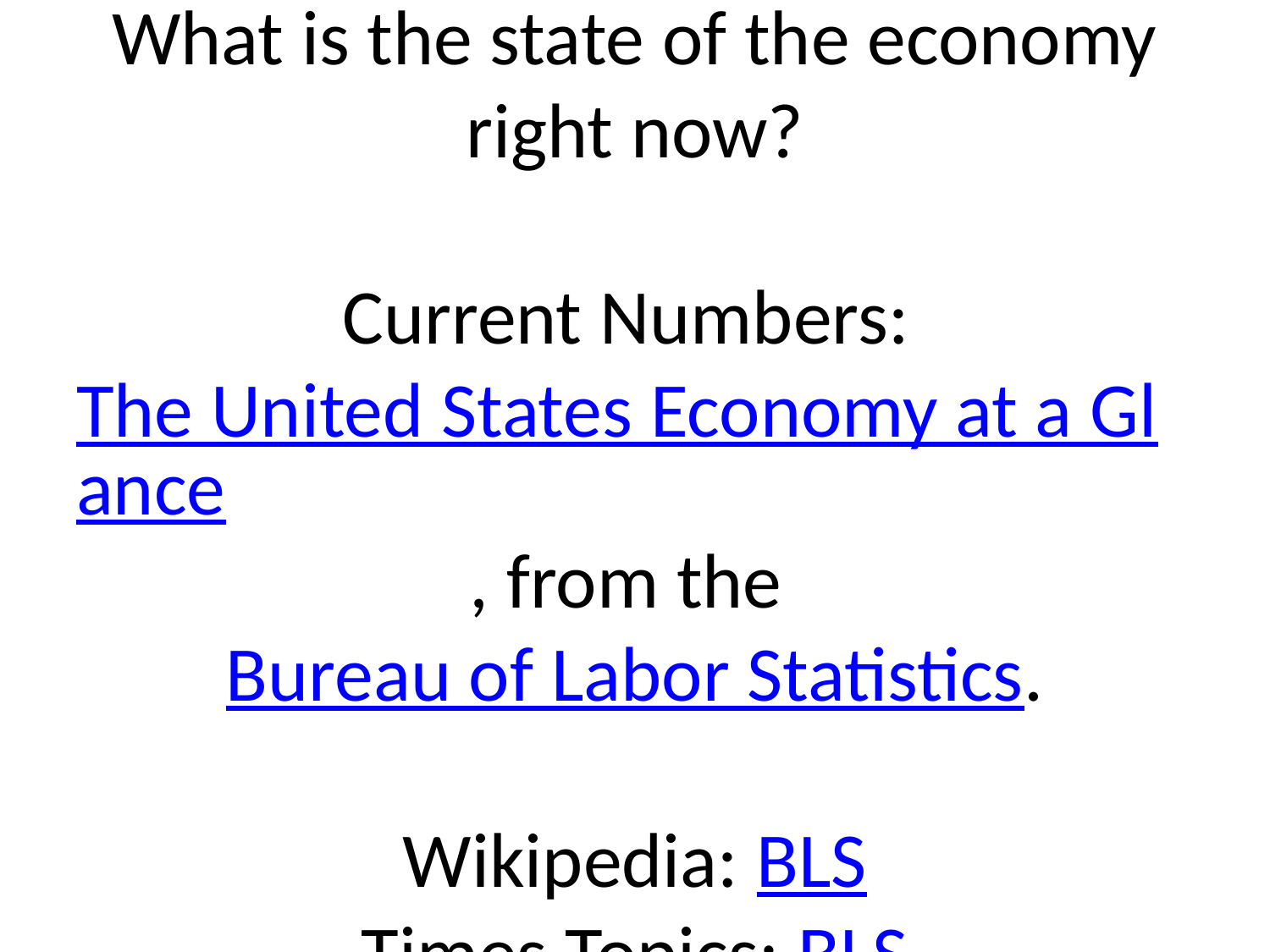

# What is the state of the economy right now? Current Numbers: The United States Economy at a Glance, from the Bureau of Labor Statistics. Wikipedia: BLS Times Topics: BLS